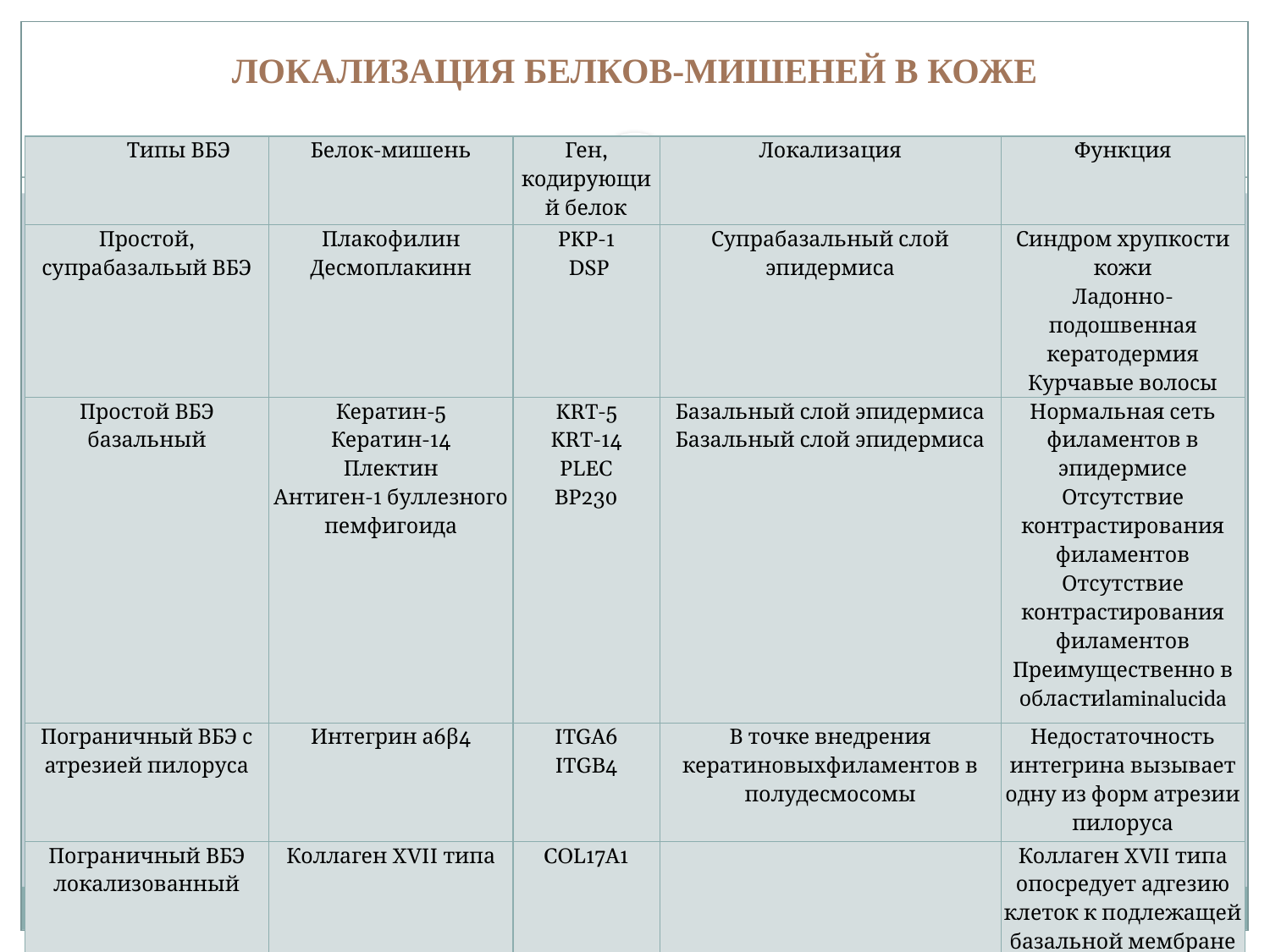

# Локализация белков-мишеней в коже
| Типы ВБЭ | Белок-мишень | Ген, кодирующий белок | Локализация | Функция |
| --- | --- | --- | --- | --- |
| Простой, супрабазальый ВБЭ | Плакофилин Десмоплакинн | PKP-1 DSP | Супрабазальный слой эпидермиса | Синдром хрупкости кожи Ладонно-подошвенная кератодермия Курчавые волосы |
| Простой ВБЭ базальный | Кератин-5 Кератин-14 Плектин Антиген-1 буллезного пемфигоида | KRT-5 KRT-14 PLEC BP230 | Базальный слой эпидермиса Базальный слой эпидермиса | Нормальная сеть филаментов в эпидермисе Отсутствие контрастирования филаментов Отсутствие контрастирования филаментов Преимущественно в областиlaminalucida |
| Пограничный ВБЭ с атрезией пилоруса | Интегрин а6β4 | ITGA6 ITGB4 | В точке внедрения кератиновыхфиламентов в полудесмосомы | Недостаточность интегрина вызывает одну из форм атрезии пилоруса |
| Пограничный ВБЭ локализованный | Коллаген XVII типа | COL17A1 |  | Коллаген XVII типа опосредует адгезию клеток к подлежащей базальной мембране |